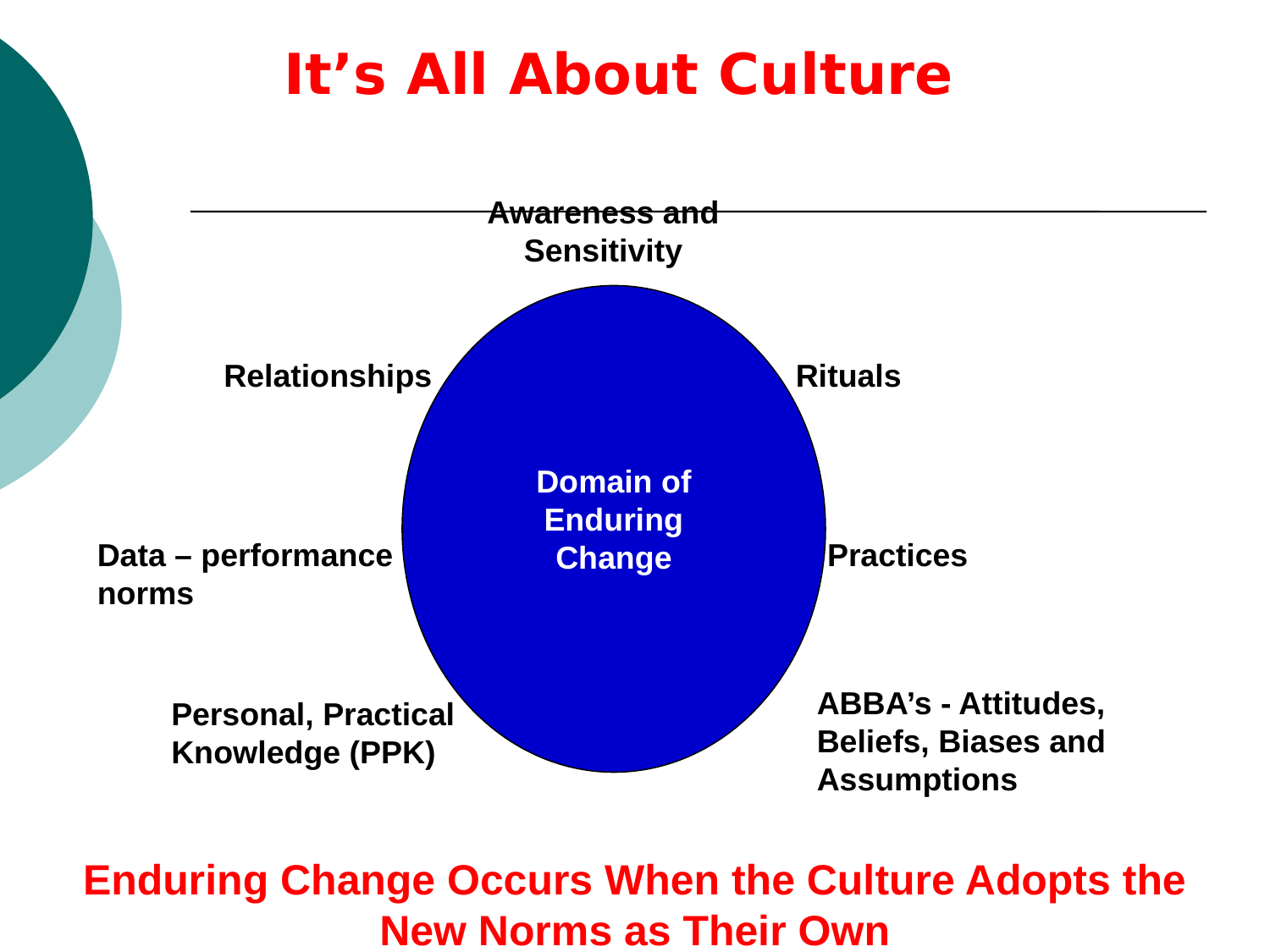

It’s All About Culture

Awareness and Sensitivity

Relationships
Rituals
Domain of Enduring Change
Data – performance norms
Practices
ABBA’s - Attitudes, Beliefs, Biases and Assumptions
Personal, Practical Knowledge (PPK)
Enduring Change Occurs When the Culture Adopts the New Norms as Their Own